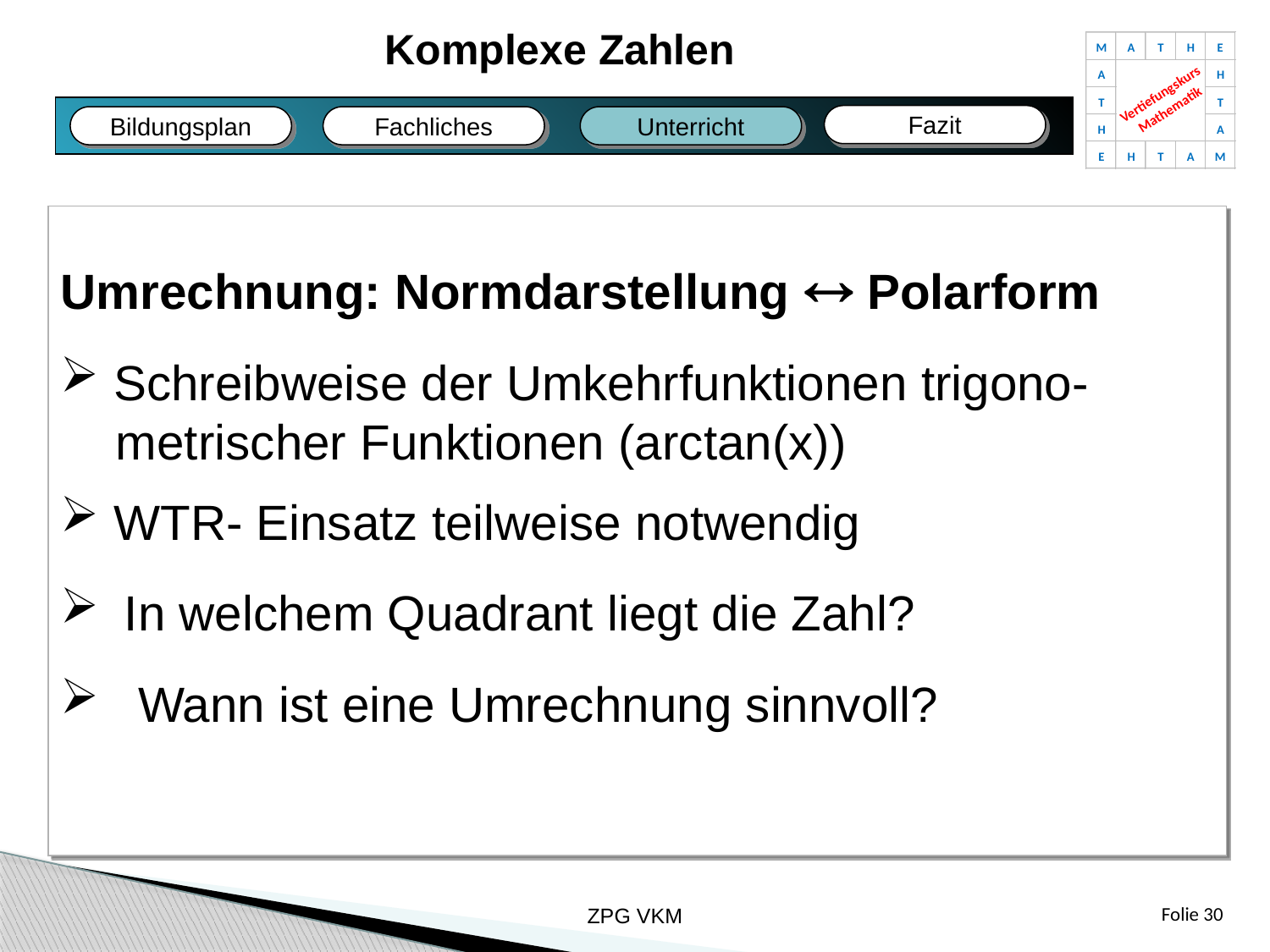

Komplexe Zahlen

M
A
T
H
E

A
H
Vertiefungskurs
Mathematik

T
T

H
A

E
H
T
A
M

Fazit
Fachliches
Bildungsplan
Unterricht
Fazit
Bildungsplan
Fachliches
Unterricht
Umrechnung: Normdarstellung ↔ Polarform
 Schreibweise der Umkehrfunktionen trigono-
    metrischer Funktionen (arctan(x))
 WTR- Einsatz teilweise notwendig
In welchem Quadrant liegt die Zahl?
 Wann ist eine Umrechnung sinnvoll?

ZPG VKM
Folie 30